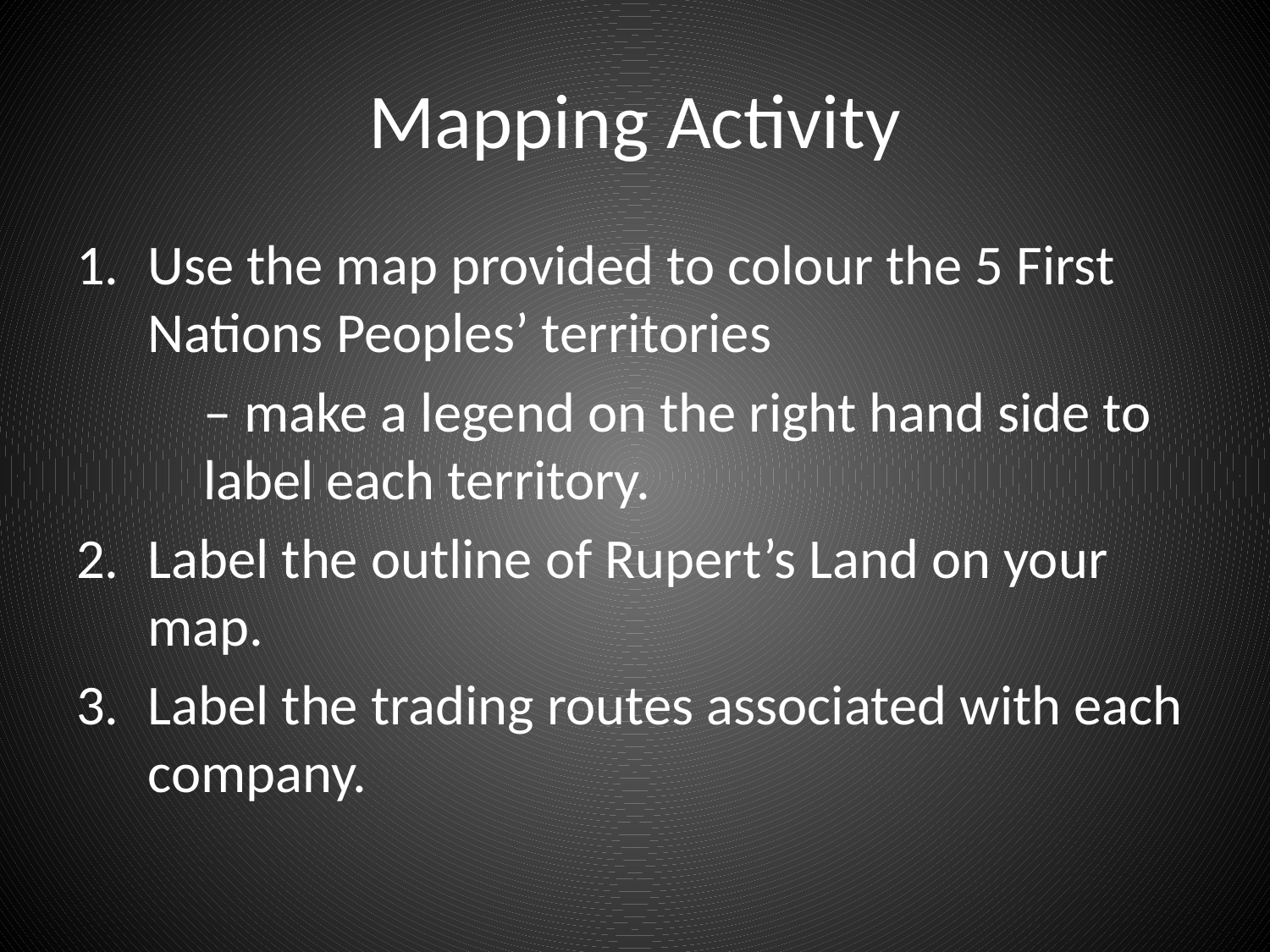

# Mapping Activity
Use the map provided to colour the 5 First Nations Peoples’ territories
	– make a legend on the right hand side to 	label each territory.
Label the outline of Rupert’s Land on your map.
Label the trading routes associated with each company.